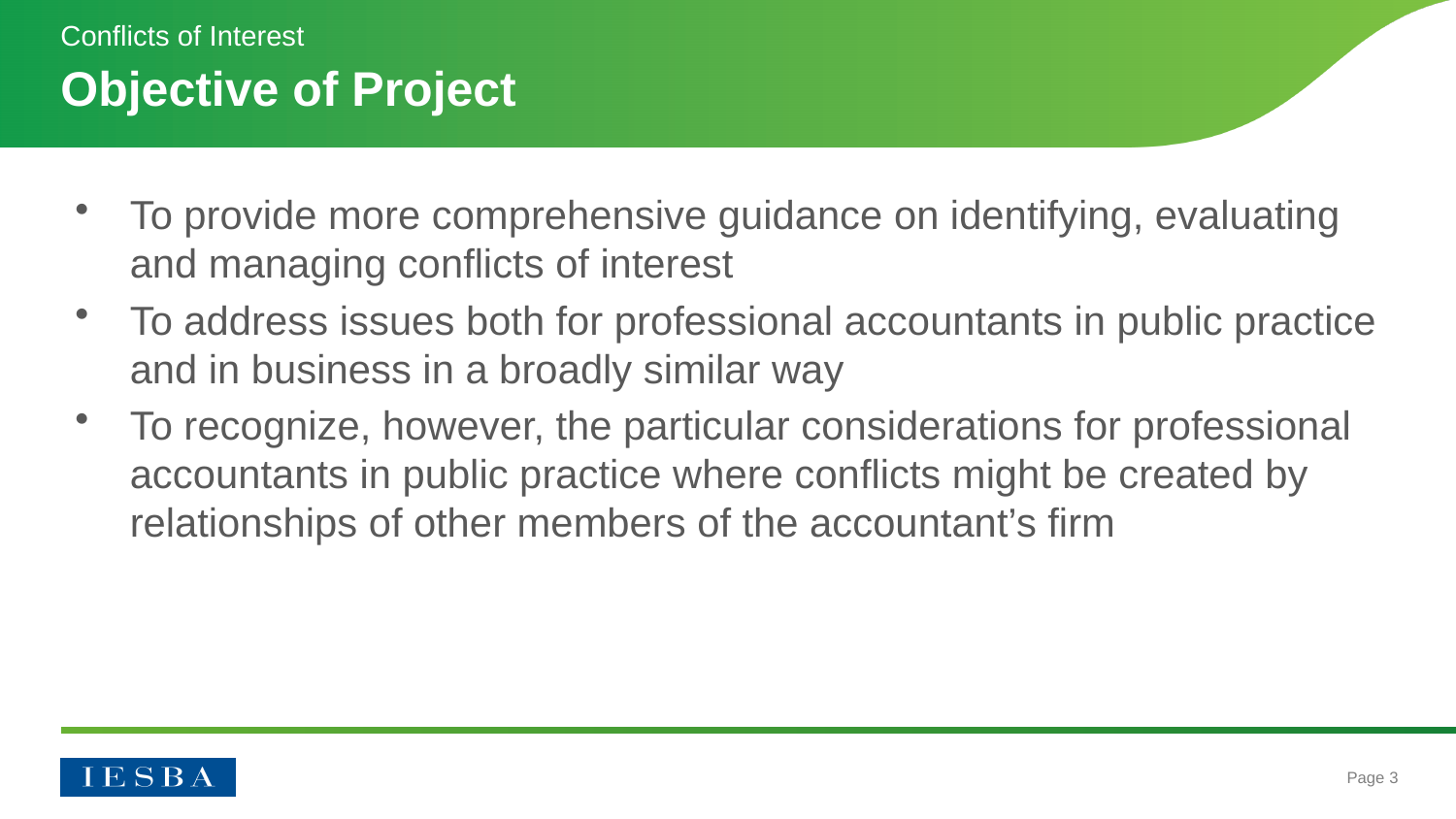

Conflicts of Interest

# Objective of Project
To provide more comprehensive guidance on identifying, evaluating and managing conflicts of interest
To address issues both for professional accountants in public practice and in business in a broadly similar way
To recognize, however, the particular considerations for professional accountants in public practice where conflicts might be created by relationships of other members of the accountant’s firm